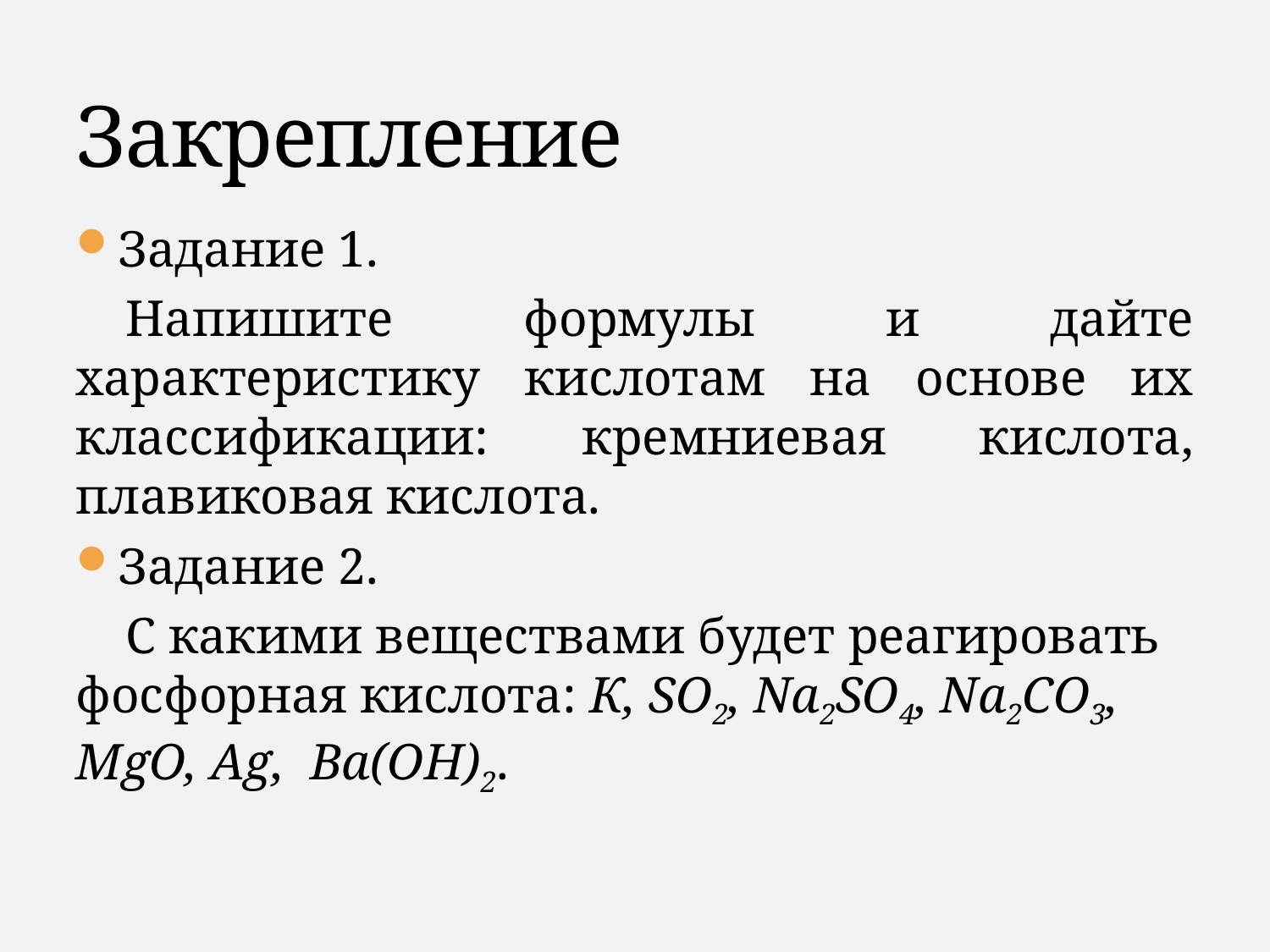

# Закрепление
Задание 1.
Напишите формулы и дайте характеристику кислотам на основе их классификации: кремниевая кислота, плавиковая кислота.
Задание 2.
С какими веществами будет реагировать фосфорная кислота: К, SO2, Na2SO4, Na2CO3, MgO, Ag,  Ba(OH)2.